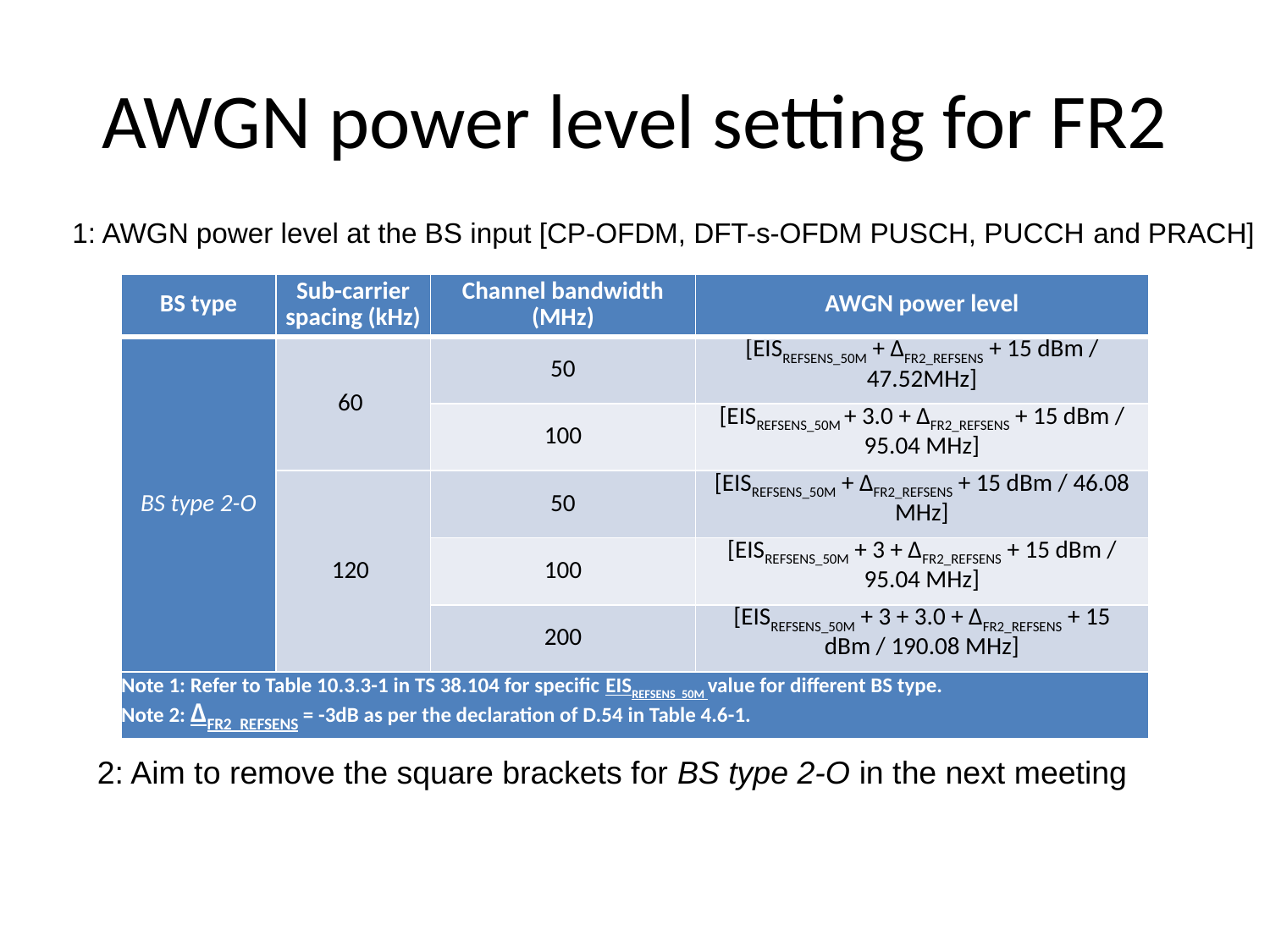

# AWGN power level setting for FR2
1: AWGN power level at the BS input [CP-OFDM, DFT-s-OFDM PUSCH, PUCCH and PRACH]
| BS type | Sub-carrier spacing (kHz) | Channel bandwidth (MHz) | AWGN power level |
| --- | --- | --- | --- |
| BS type 2-O | 60 | 50 | [EISREFSENS\_50M + ΔFR2\_REFSENS + 15 dBm / 47.52MHz] |
|  |  | 100 | [EISREFSENS\_50M + 3.0 + ΔFR2\_REFSENS + 15 dBm / 95.04 MHz] |
|  | 120 | 50 | [EISREFSENS\_50M + ΔFR2\_REFSENS + 15 dBm / 46.08 MHz] |
|  |  | 100 | [EISREFSENS\_50M + 3 + ΔFR2\_REFSENS + 15 dBm / 95.04 MHz] |
|  |  | 200 | [EISREFSENS\_50M + 3 + 3.0 + ΔFR2\_REFSENS + 15 dBm / 190.08 MHz] |
| Note 1: Refer to Table 10.3.3-1 in TS 38.104 for specific EISREFSENS\_50M value for different BS type. Note 2: ΔFR2\_REFSENS = -3dB as per the declaration of D.54 in Table 4.6-1. |  |  |  |
2: Aim to remove the square brackets for BS type 2-O in the next meeting